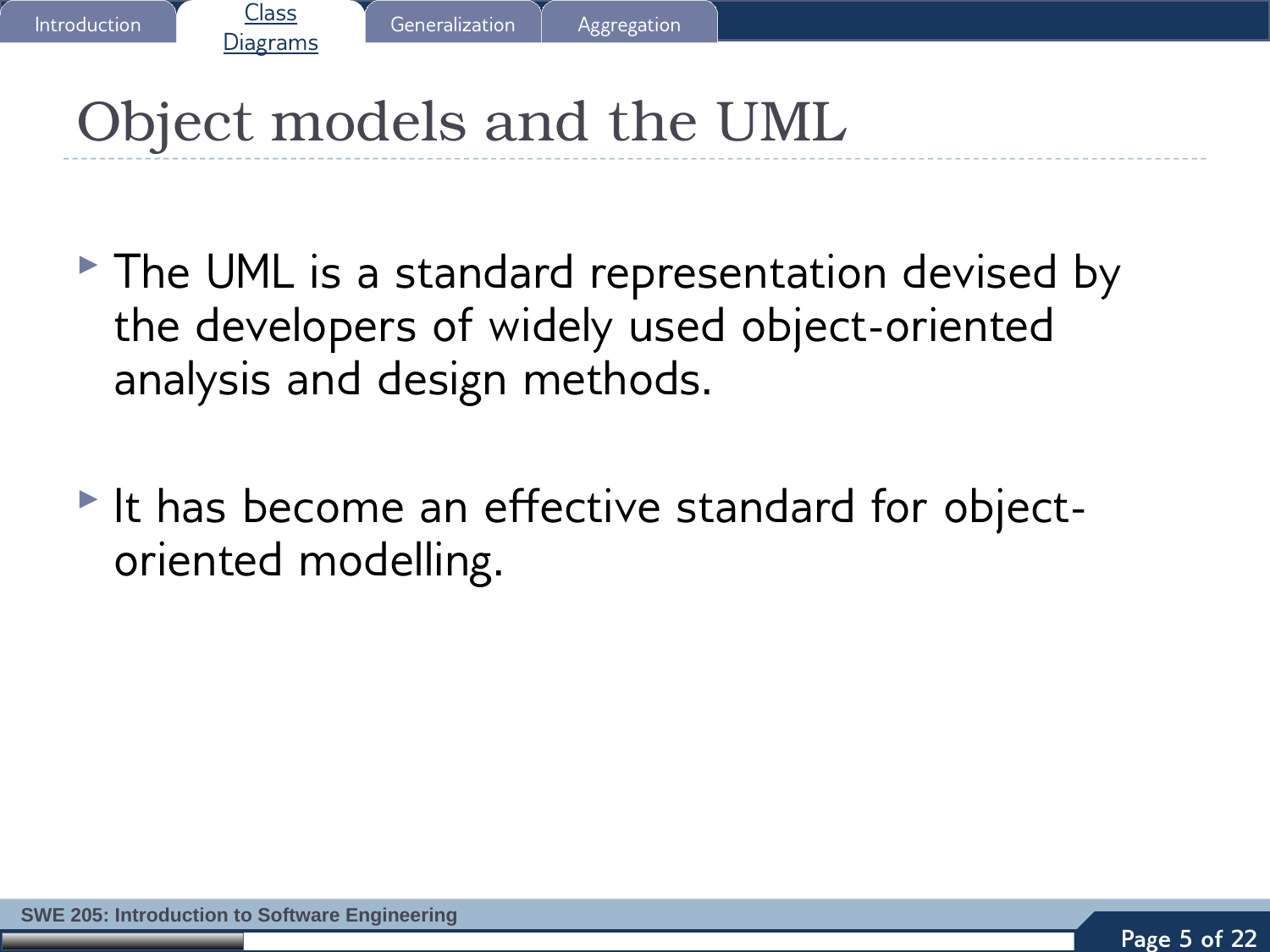

Introduction
Class Diagrams
Generalization
Aggregation
# Object models and the UML

The UML is a standard representation devised by the developers of widely used object-oriented analysis and design methods.

It has become an effective standard for object-oriented modelling.
5
Page 5 of 22